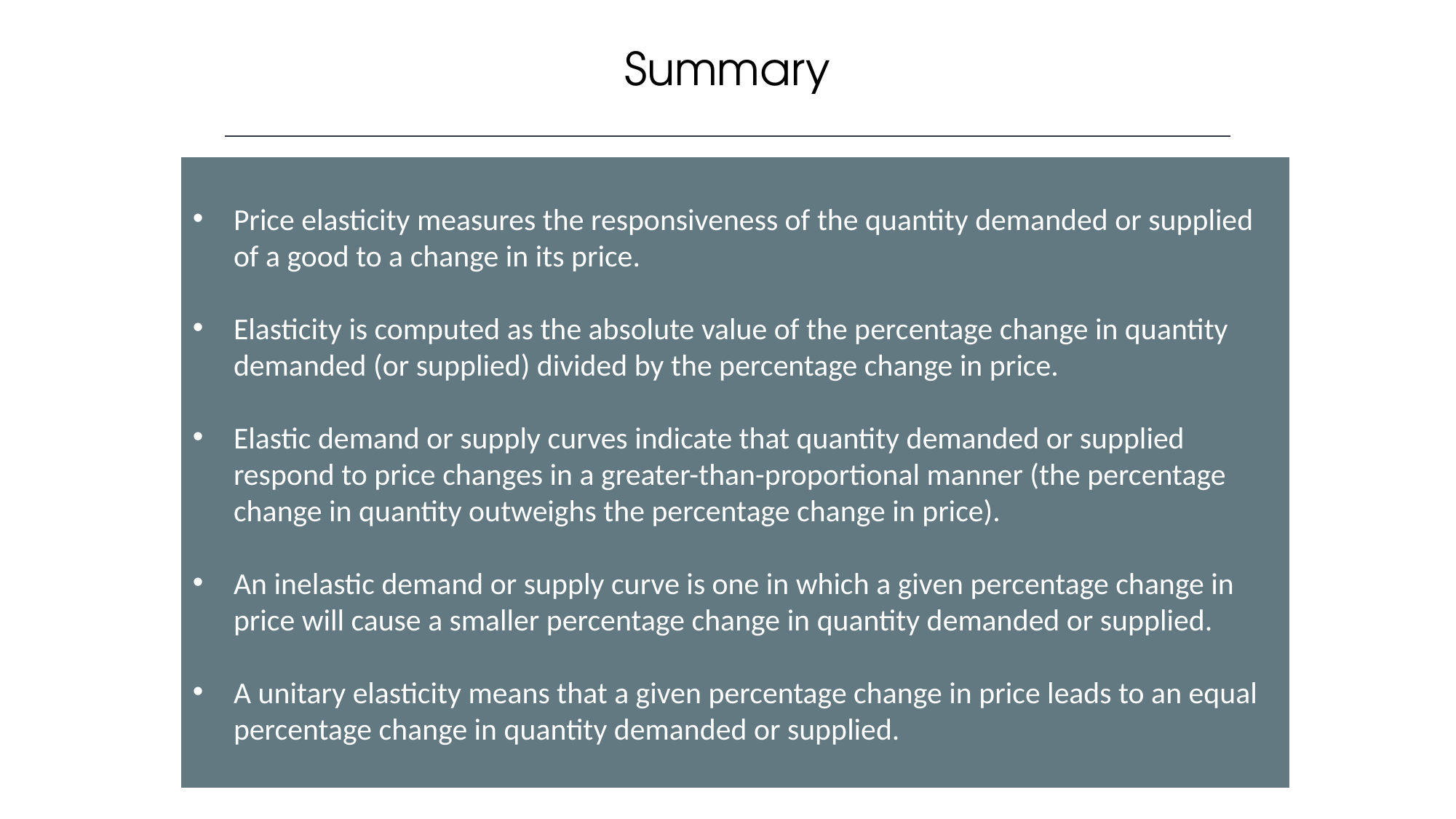

Summary
HAWKES LEARNING

Price elasticity measures the responsiveness of the quantity demanded or supplied of a good to a change in its price.

Elasticity is computed as the absolute value of the percentage change in quantity demanded (or supplied) divided by the percentage change in price.

Elastic demand or supply curves indicate that quantity demanded or supplied respond to price changes in a greater-than-proportional manner (the percentage change in quantity outweighs the percentage change in price).

An inelastic demand or supply curve is one in which a given percentage change in price will cause a smaller percentage change in quantity demanded or supplied.

A unitary elasticity means that a given percentage change in price leads to an equal percentage change in quantity demanded or supplied.